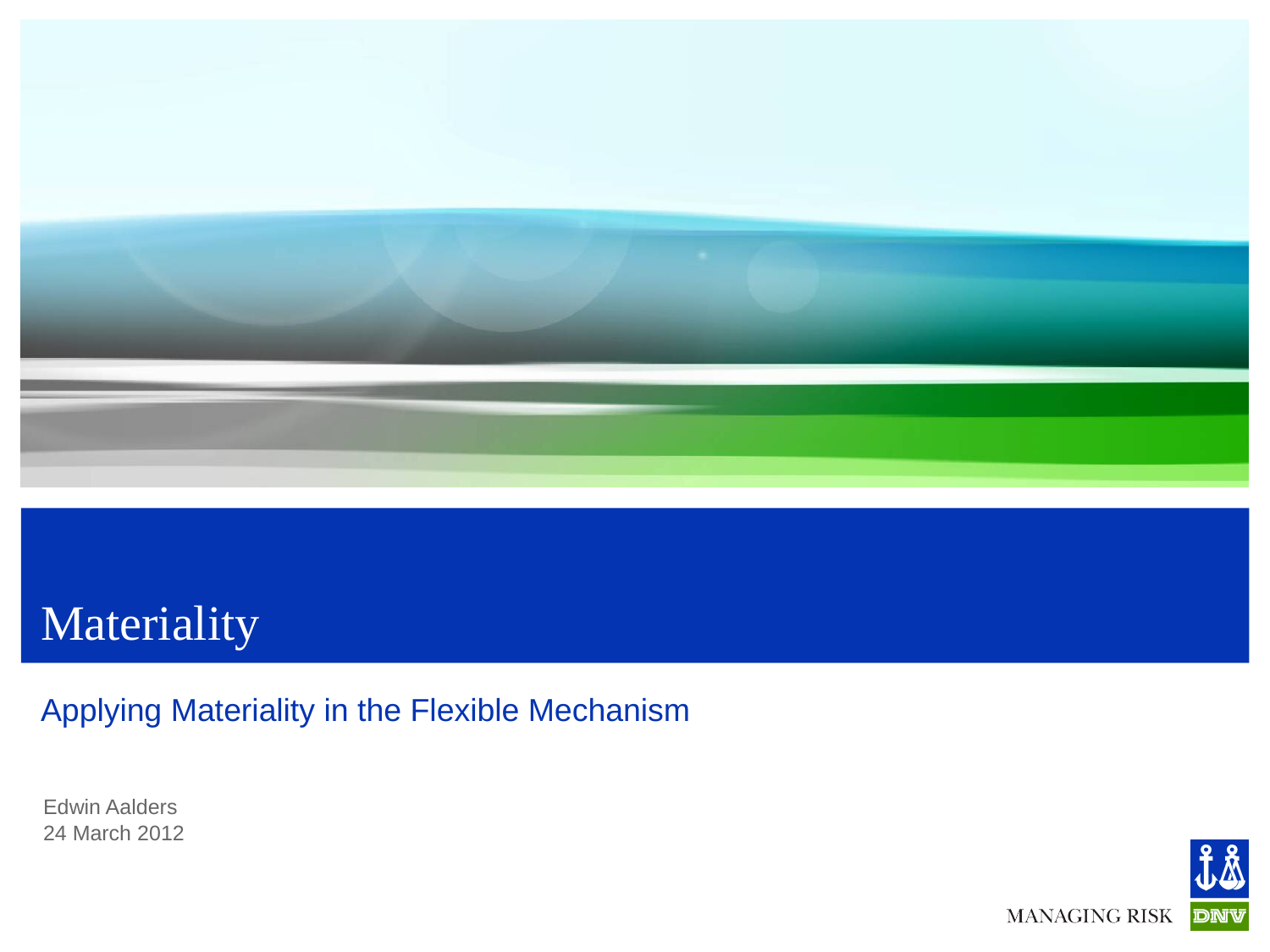

# Materiality
Applying Materiality in the Flexible Mechanism